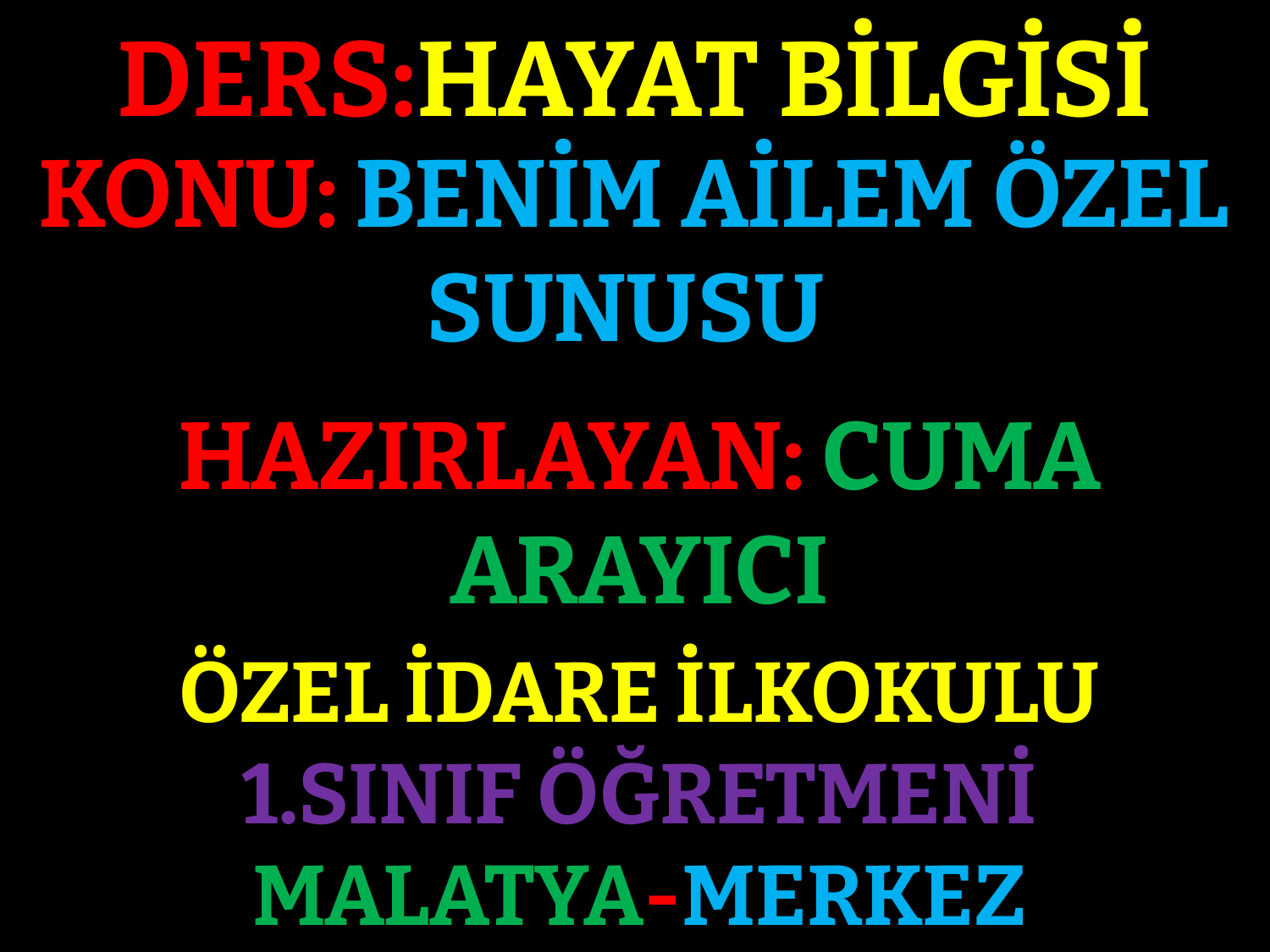

DERS:HAYAT BİLGİSİ
KONU: BENİM AİLEM ÖZEL SUNUSU
#
HAZIRLAYAN: CUMA ARAYICI
ÖZEL İDARE İLKOKULU
1.SINIF ÖĞRETMENİ
MALATYA-MERKEZ